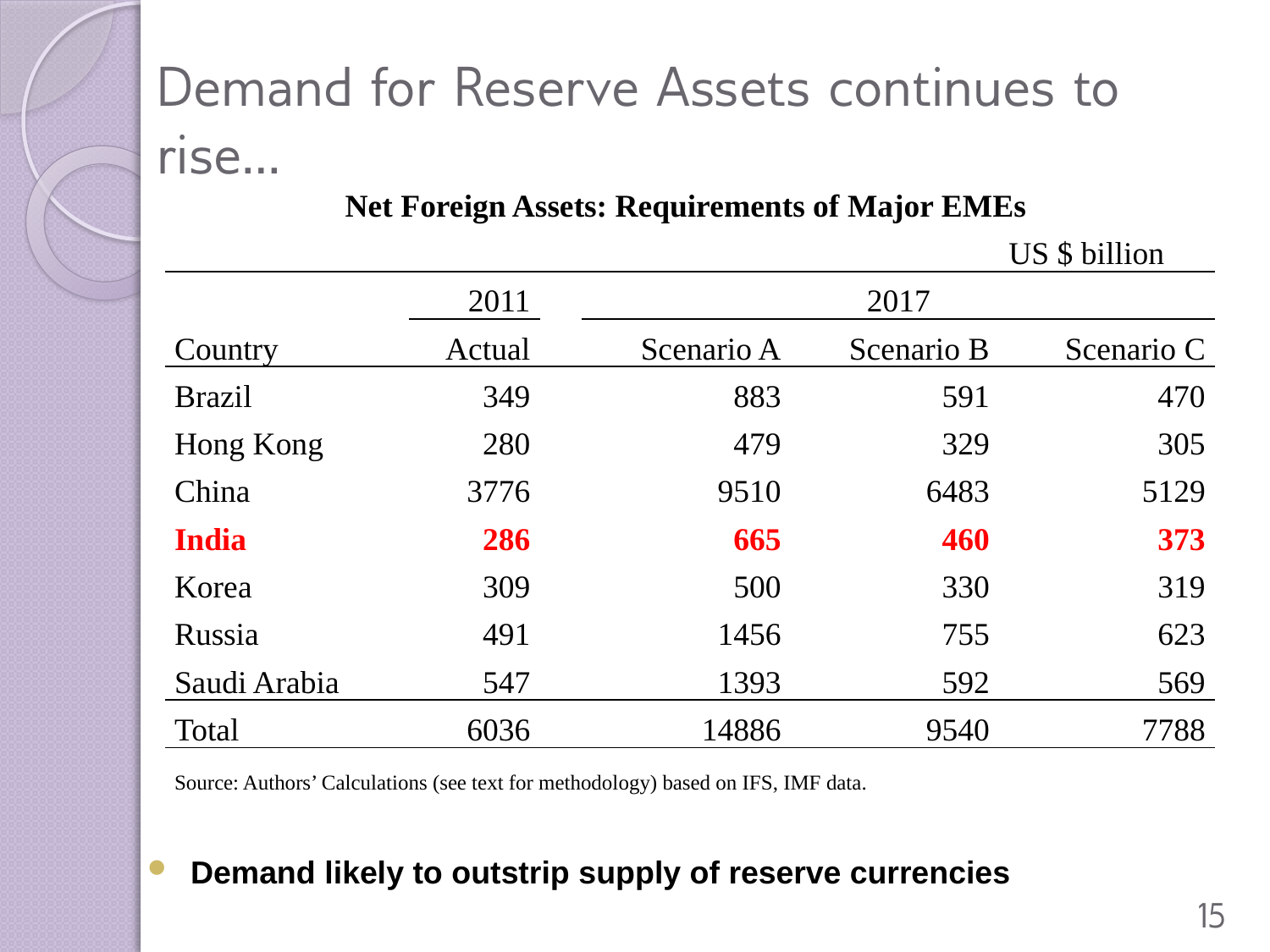

# Demand for Reserve Assets continues to rise…
| Net Foreign Assets: Requirements of Major EMEs |  |  |  |  |  |
| --- | --- | --- | --- | --- | --- |
|  |  |  |  |  | US $ billion |
|  | 2011 |  | 2017 |  |  |
| Country | Actual |  | Scenario A | Scenario B | Scenario C |
| Brazil | 349 |  | 883 | 591 | 470 |
| Hong Kong | 280 |  | 479 | 329 | 305 |
| China | 3776 |  | 9510 | 6483 | 5129 |
| India | 286 |  | 665 | 460 | 373 |
| Korea | 309 |  | 500 | 330 | 319 |
| Russia | 491 |  | 1456 | 755 | 623 |
| Saudi Arabia | 547 |  | 1393 | 592 | 569 |
| Total | 6036 |  | 14886 | 9540 | 7788 |
| Source: Authors’ Calculations (see text for methodology) based on IFS, IMF data. |  |  |  |  |  |
  Demand likely to outstrip supply of reserve currencies
15